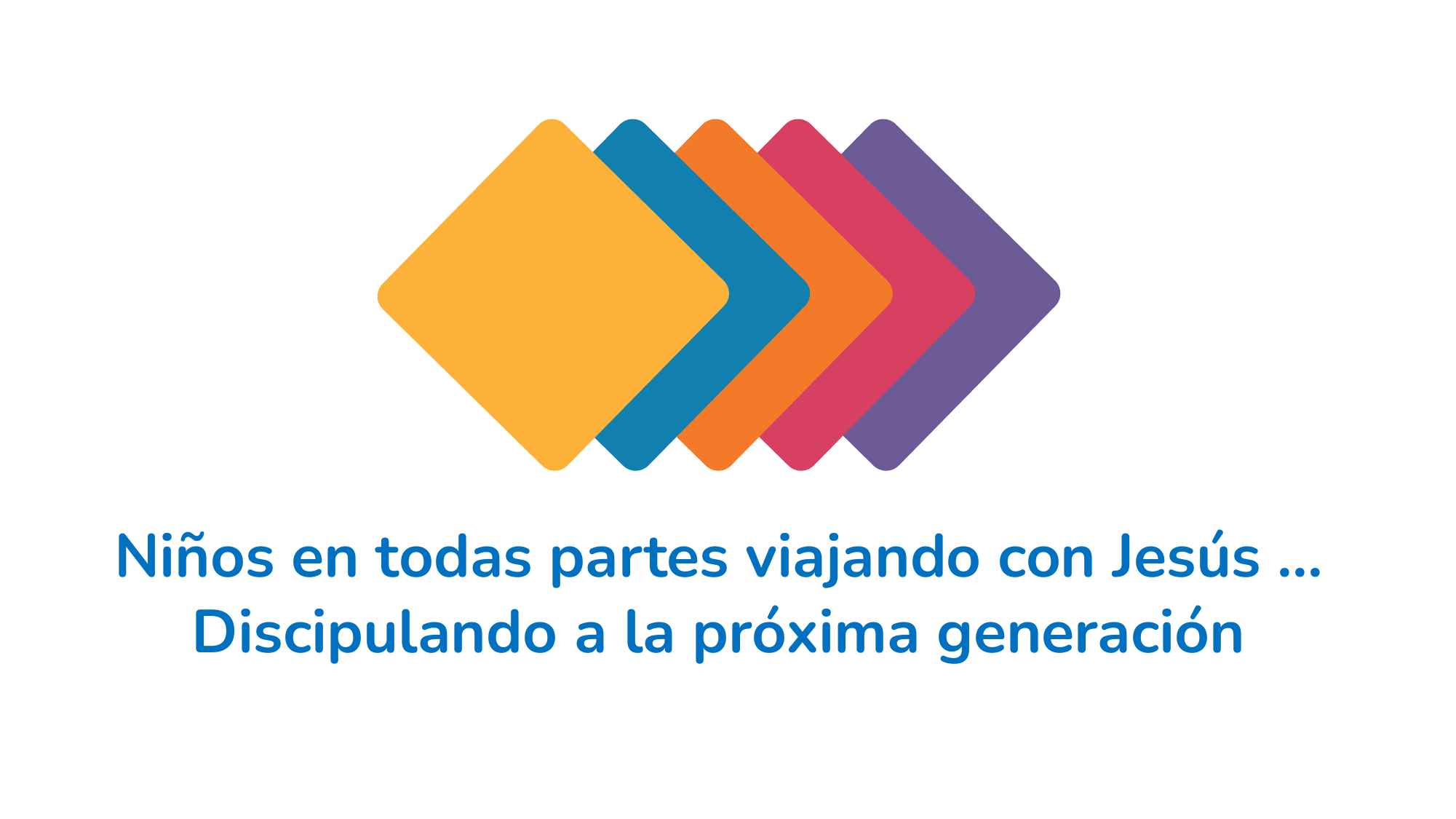

Niños en todas partes viajando con Jesús ...
Discipulando a la próxima generación